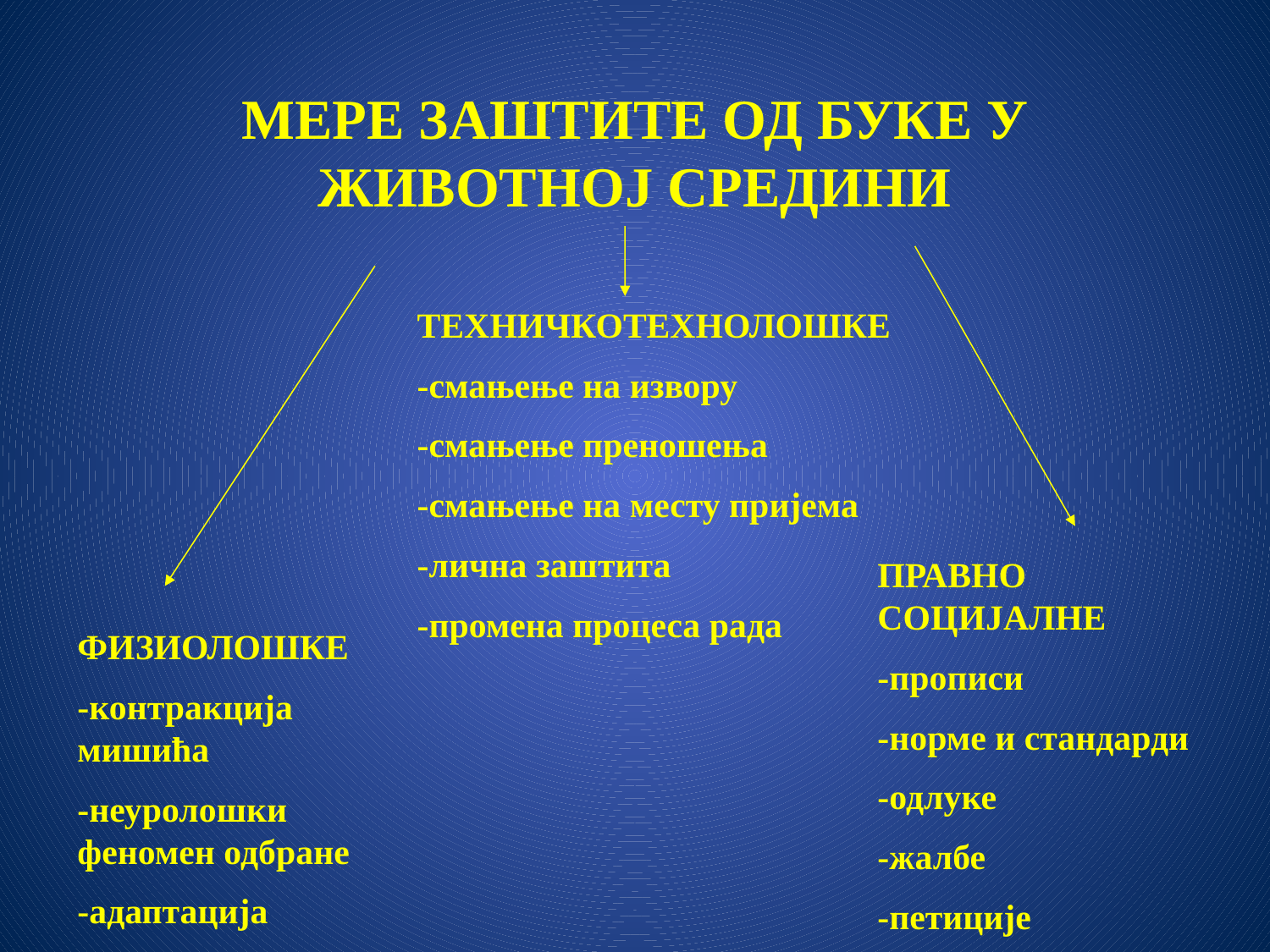

МЕРЕ ЗАШТИТЕ ОД БУКЕ У ЖИВОТНОЈ СРЕДИНИ

ТЕХНИЧКОТЕХНОЛОШКЕ
-смањење на извору
-смањење преношења
-смањење на месту пријема
-лична заштита
-промена процеса рада
ПРАВНО СОЦИЈАЛНЕ
-прописи
-норме и стандарди
-одлуке
-жалбе
-петиције
ФИЗИОЛОШКЕ
-контракција мишића
-неуролошки феномен одбране
-адаптација